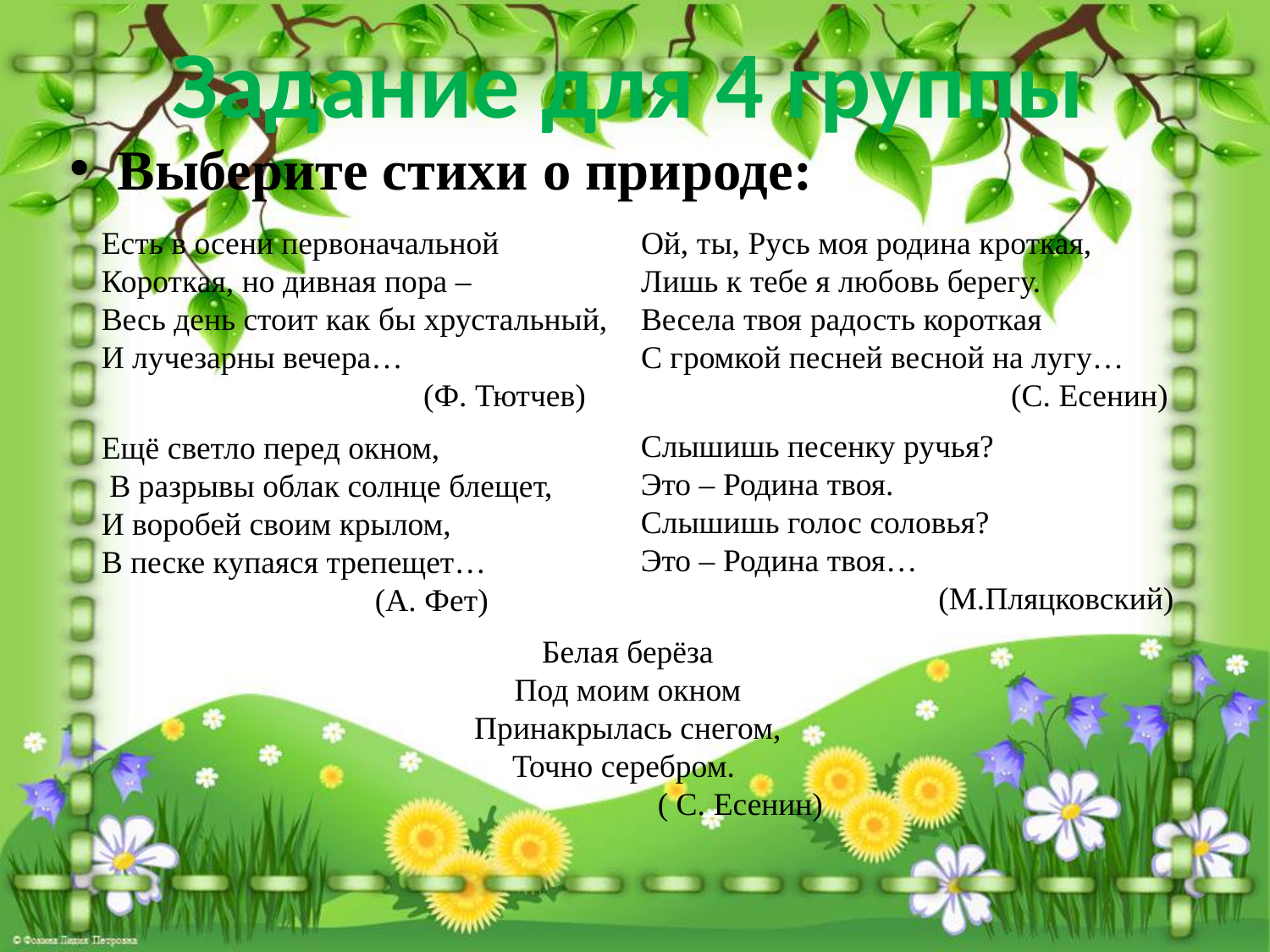

Задание для 4 группы
Выберите стихи о природе:
Есть в осени первоначальной
Короткая, но дивная пора –
Весь день стоит как бы хрустальный,
И лучезарны вечера…
                                        (Ф. Тютчев)
Ой, ты, Русь моя родина кроткая,
Лишь к тебе я любовь берегу.
Весела твоя радость короткая
С громкой песней весной на лугу…
                                              (С. Есенин)
Слышишь песенку ручья?
Это – Родина твоя.
Слышишь голос соловья?
Это – Родина твоя…
                                     (М.Пляцковский)
Ещё светло перед окном,
 В разрывы облак солнце блещет,
И воробей своим крылом,
В песке купаяся трепещет…
                                  (А. Фет)
Белая берёза
Под моим окном
Принакрылась снегом,
Точно серебром.
                            ( С. Есенин)